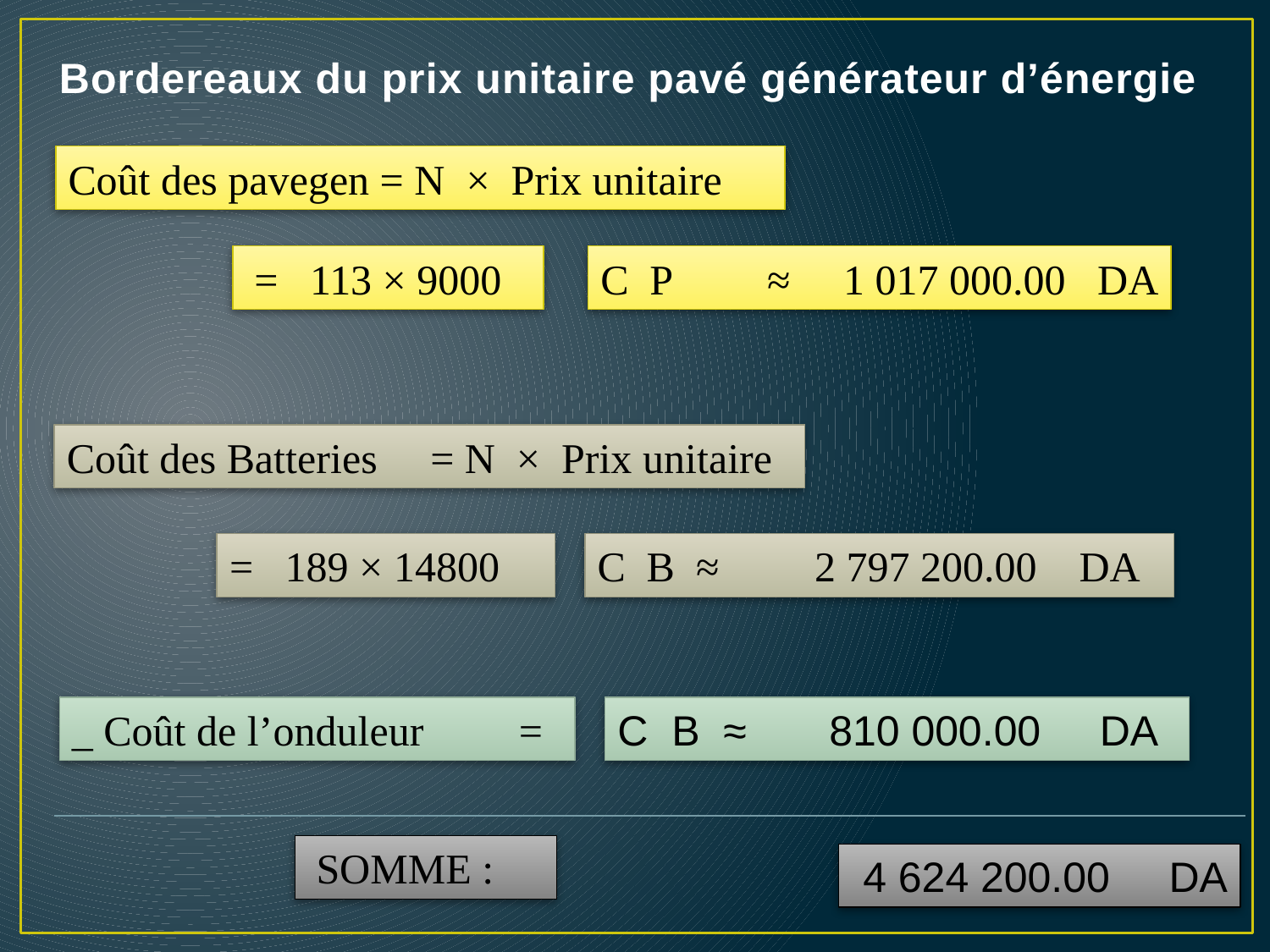

# Bordereaux du prix unitaire pavé générateur d’énergie
Coût des pavegen = N  ×  Prix unitaire
 =   113 × 9000
C  P         ≈     1 017 000.00   DA
Coût des Batteries     = N  ×  Prix unitaire
=   189 × 14800
C  B  ≈         2 797 200.00    DA
C  B  ≈       810 000.00     DA
_ Coût de l’onduleur         =
 SOMME :
 4 624 200.00     DA